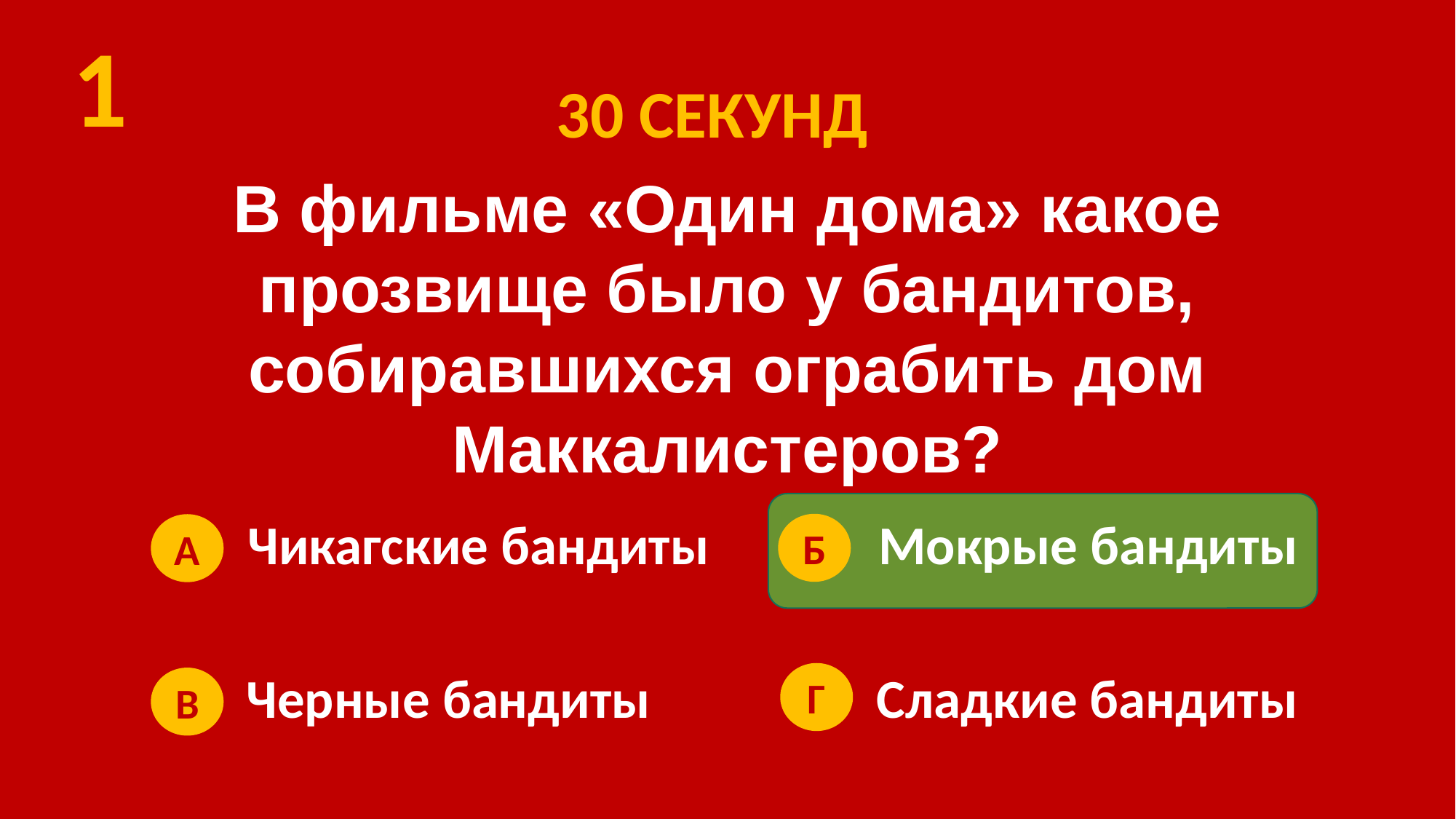

1
30 СЕКУНД
В фильме «Один дома» какое прозвище было у бандитов, собиравшихся ограбить дом Маккалистеров?

Чикагские бандиты
Мокрые бандиты
Б
А
Черные бандиты
Сладкие бандиты
Г
В